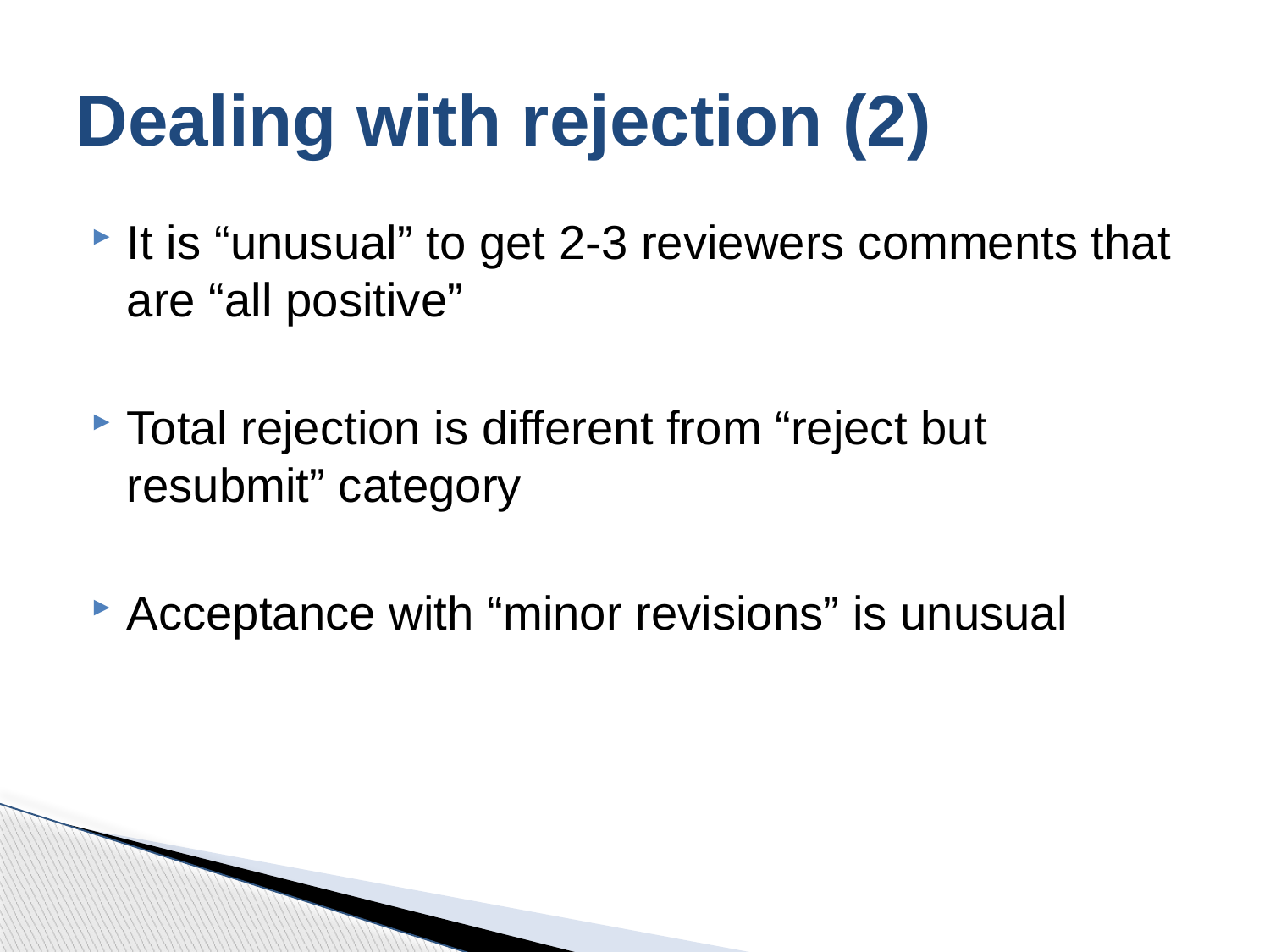

# Dealing with rejection (2)
It is “unusual” to get 2-3 reviewers comments that are “all positive”

Total rejection is different from “reject but resubmit” category

Acceptance with “minor revisions” is unusual